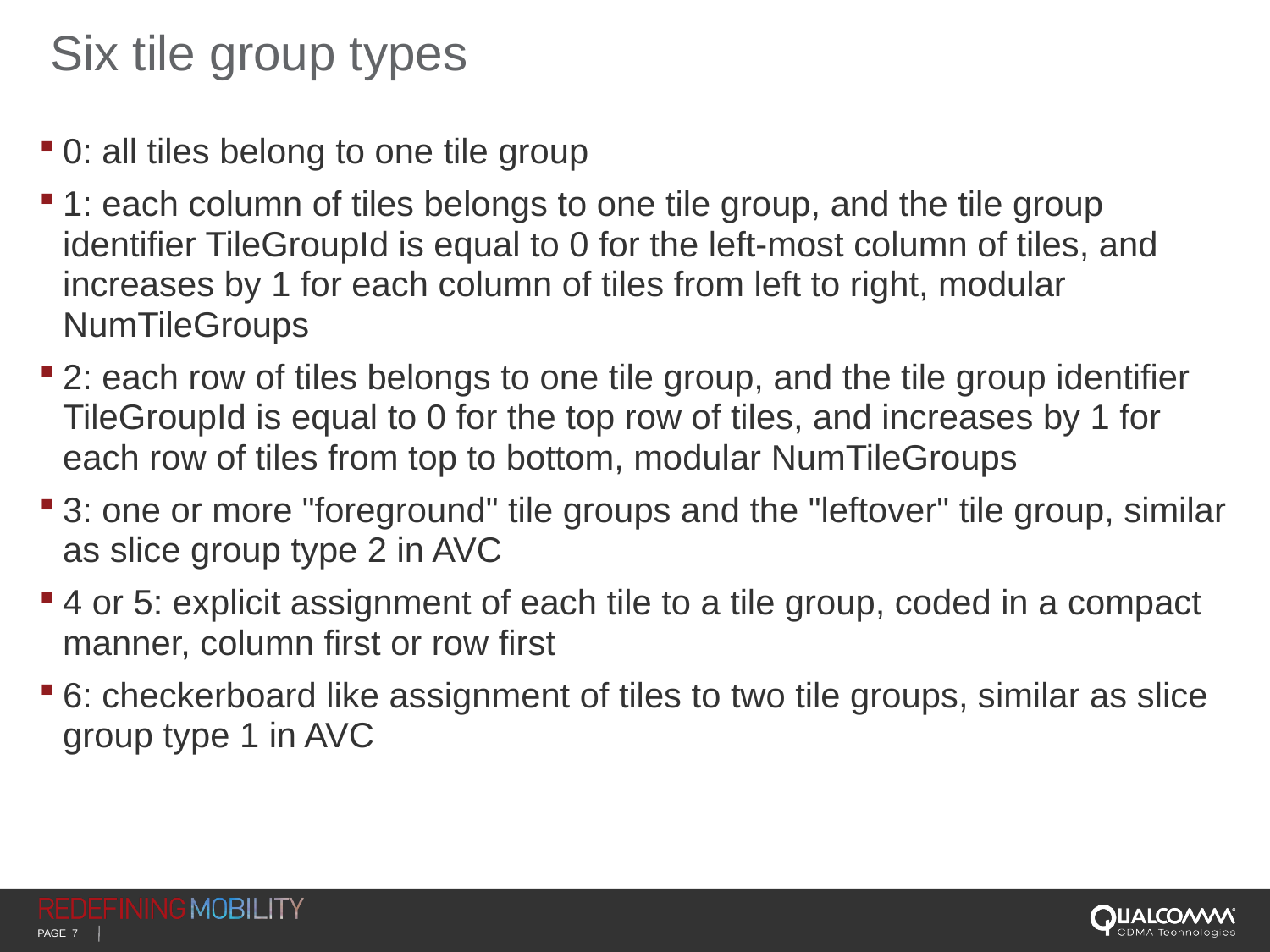

# Six tile group types
0: all tiles belong to one tile group
1: each column of tiles belongs to one tile group, and the tile group identifier TileGroupId is equal to 0 for the left-most column of tiles, and increases by 1 for each column of tiles from left to right, modular NumTileGroups
2: each row of tiles belongs to one tile group, and the tile group identifier TileGroupId is equal to 0 for the top row of tiles, and increases by 1 for each row of tiles from top to bottom, modular NumTileGroups
3: one or more "foreground" tile groups and the "leftover" tile group, similar as slice group type 2 in AVC
4 or 5: explicit assignment of each tile to a tile group, coded in a compact manner, column first or row first
6: checkerboard like assignment of tiles to two tile groups, similar as slice group type 1 in AVC